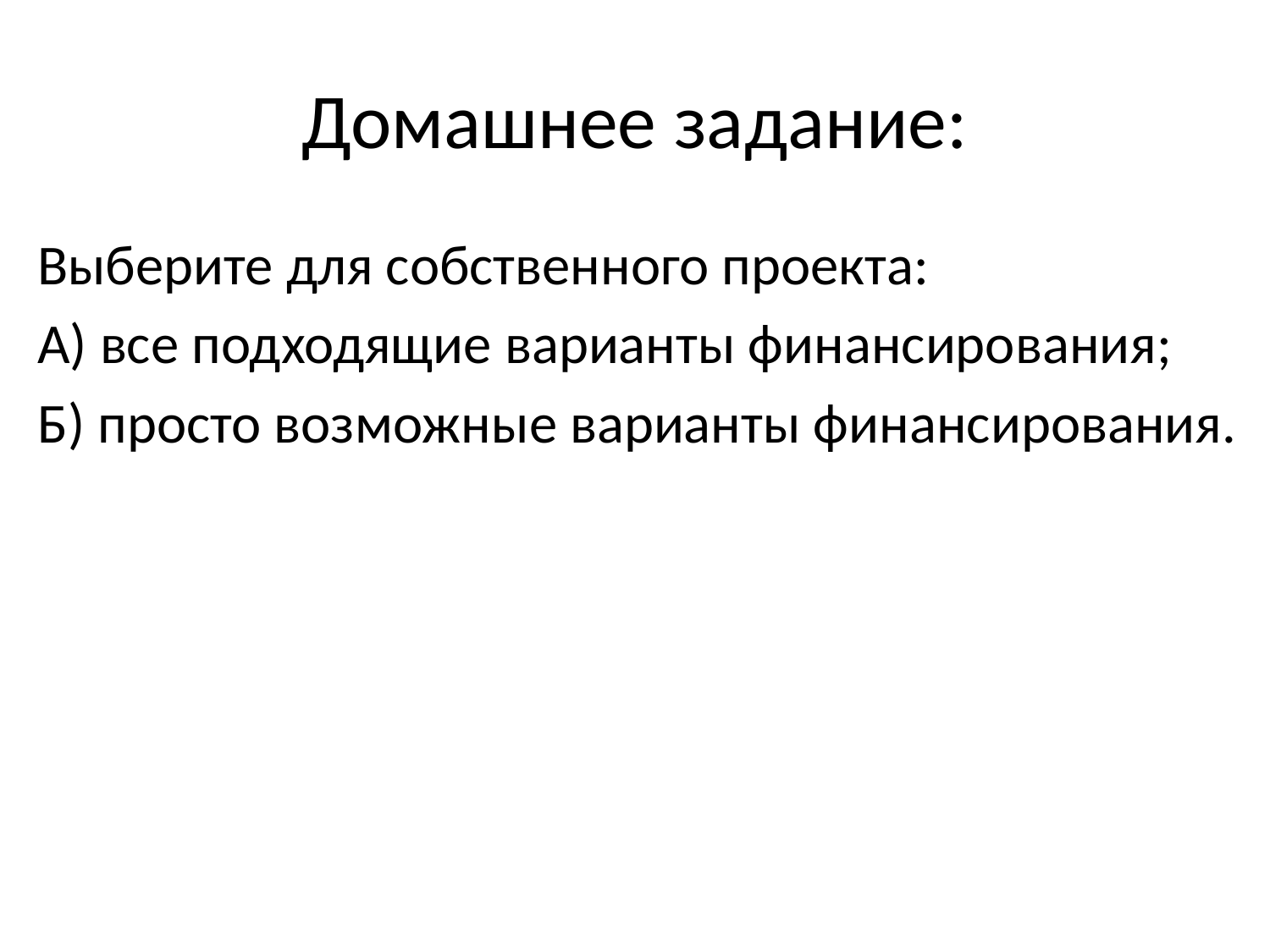

# Домашнее задание:
Выберите для собственного проекта:
А) все подходящие варианты финансирования;
Б) просто возможные варианты финансирования.